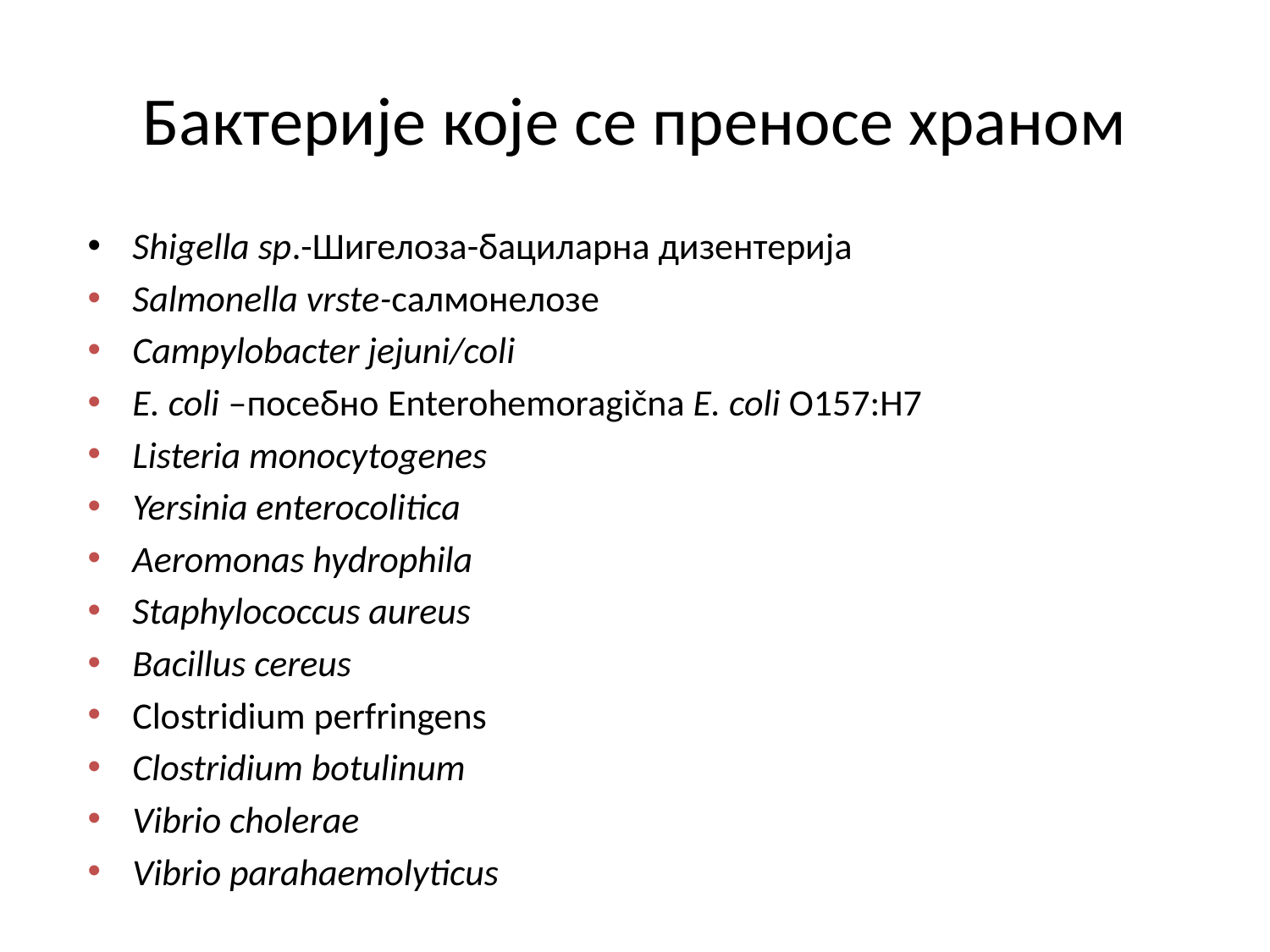

# Бактерије које се преносе храном
Shigella sp.-Шигелоза-бациларна дизентерија
Salmonella vrste-салмонелозе
Campylobacter jejuni/coli
E. coli –посебно Enterohemoragična E. coli O157:H7
Listeria monocytogenes
Yersinia enterocolitica
Aeromonas hydrophila
Staphylococcus aureus
Bacillus cereus
Clostridium perfringens
Clostridium botulinum
Vibrio cholerae
Vibrio parahaemolyticus